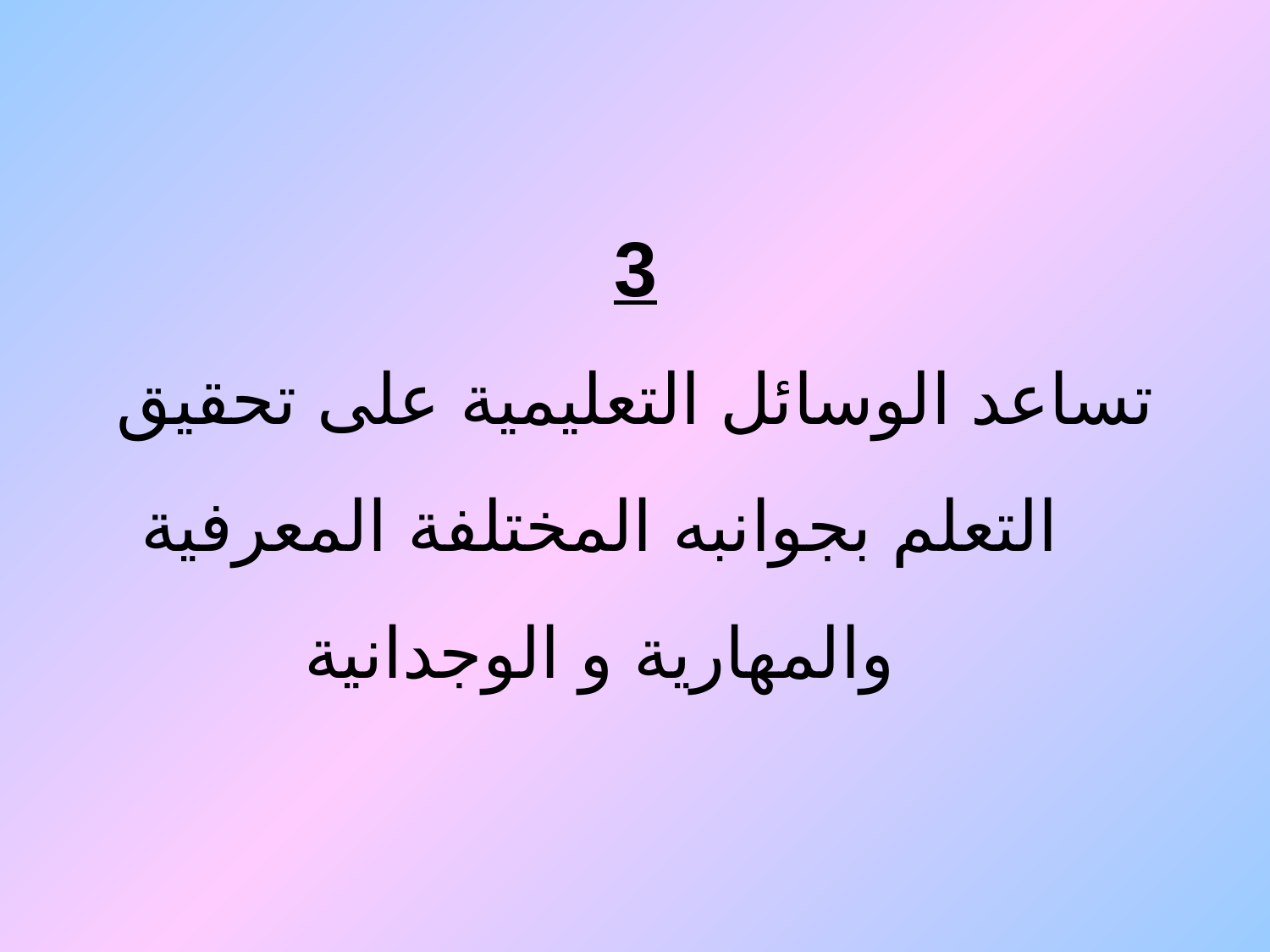

3
تساعد الوسائل التعليمية على تحقيق التعلم بجوانبه المختلفة المعرفية والمهارية و الوجدانية